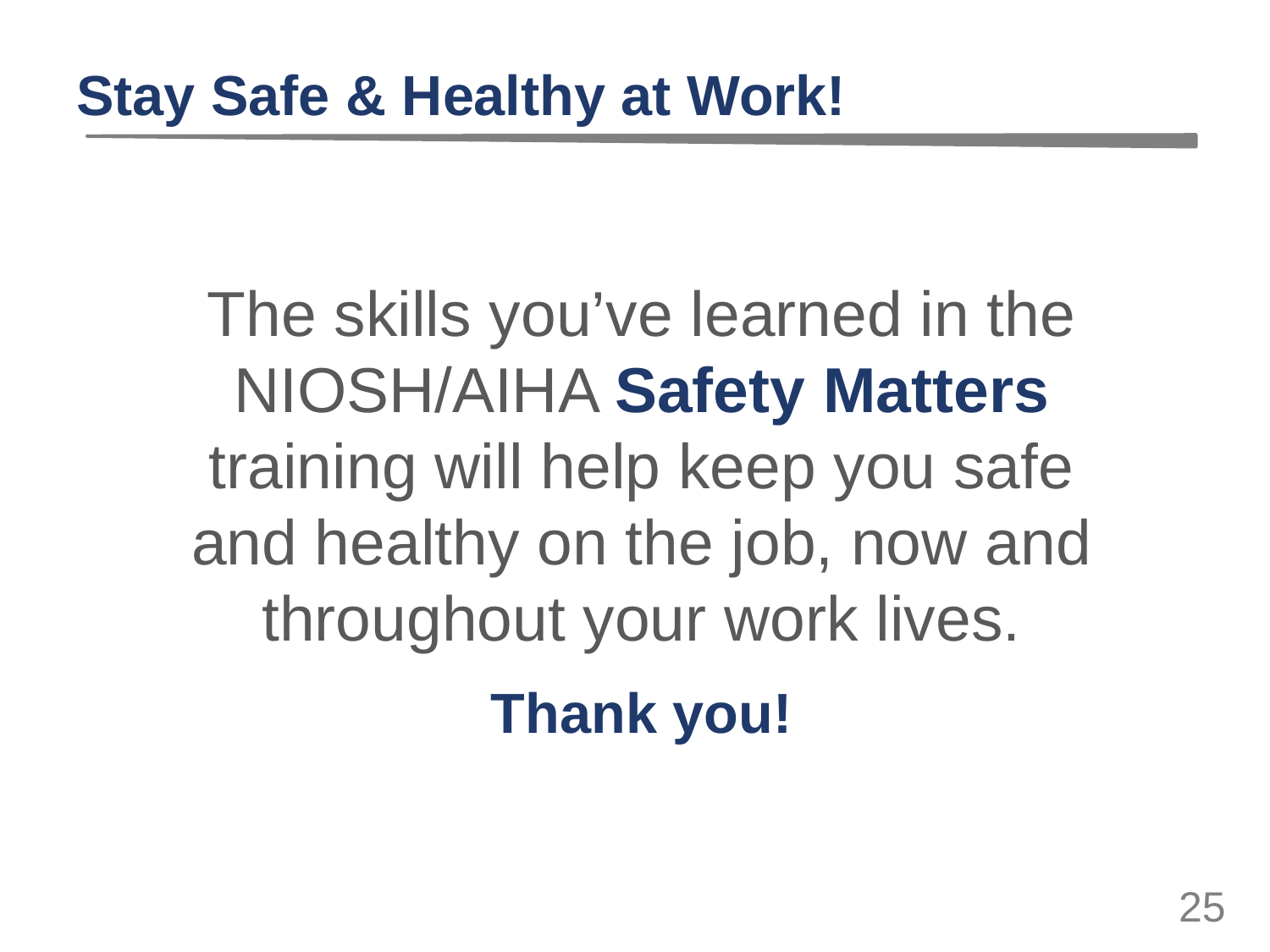

# Stay Safe & Healthy at Work!

The skills you’ve learned in the NIOSH/AIHA Safety Matters training will help keep you safe and healthy on the job, now and throughout your work lives.
Thank you!

25